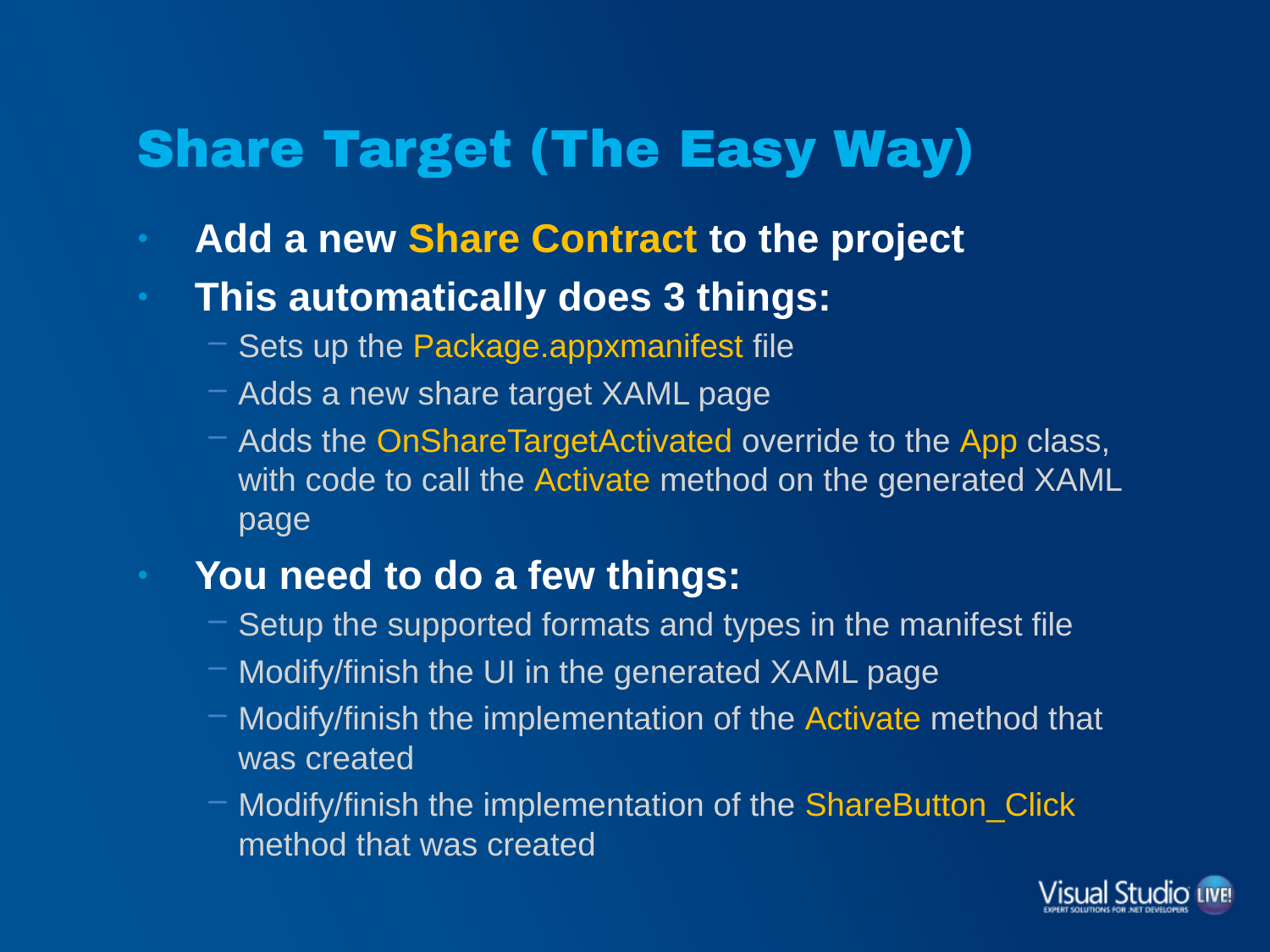

# Share Target (The Easy Way)
Add a new Share Contract to the project
This automatically does 3 things:
Sets up the Package.appxmanifest file
Adds a new share target XAML page
Adds the OnShareTargetActivated override to the App class, with code to call the Activate method on the generated XAML page
You need to do a few things:
Setup the supported formats and types in the manifest file
Modify/finish the UI in the generated XAML page
Modify/finish the implementation of the Activate method that was created
Modify/finish the implementation of the ShareButton_Click method that was created